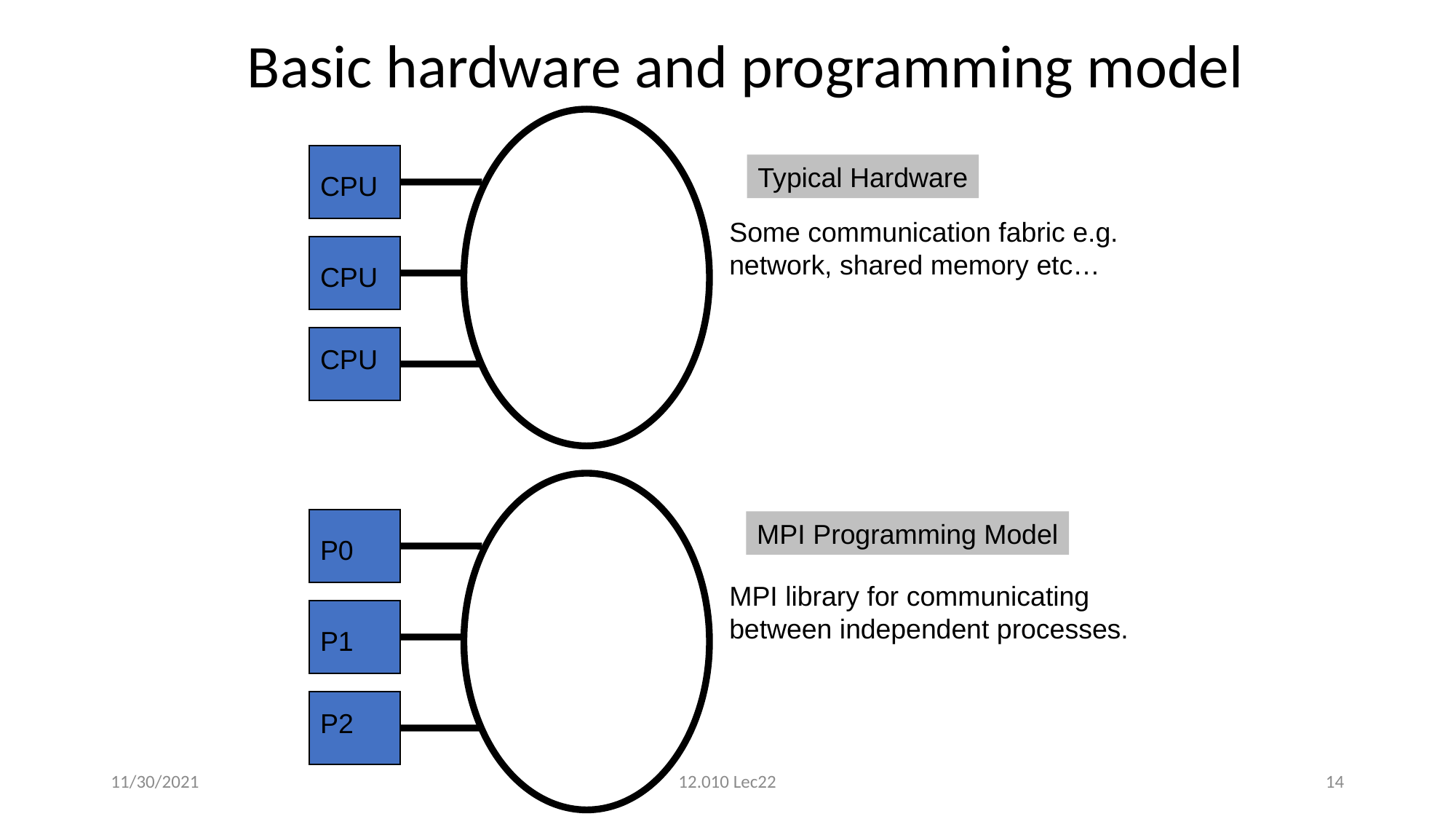

# Basic hardware and programming model

Typical Hardware
CPU

Some communication fabric e.g. network, shared memory etc…

CPU

CPU

MPI Programming Model
P0

MPI library for communicating between independent processes.

P1

P2

11/30/2021
12.010 Lec22
14